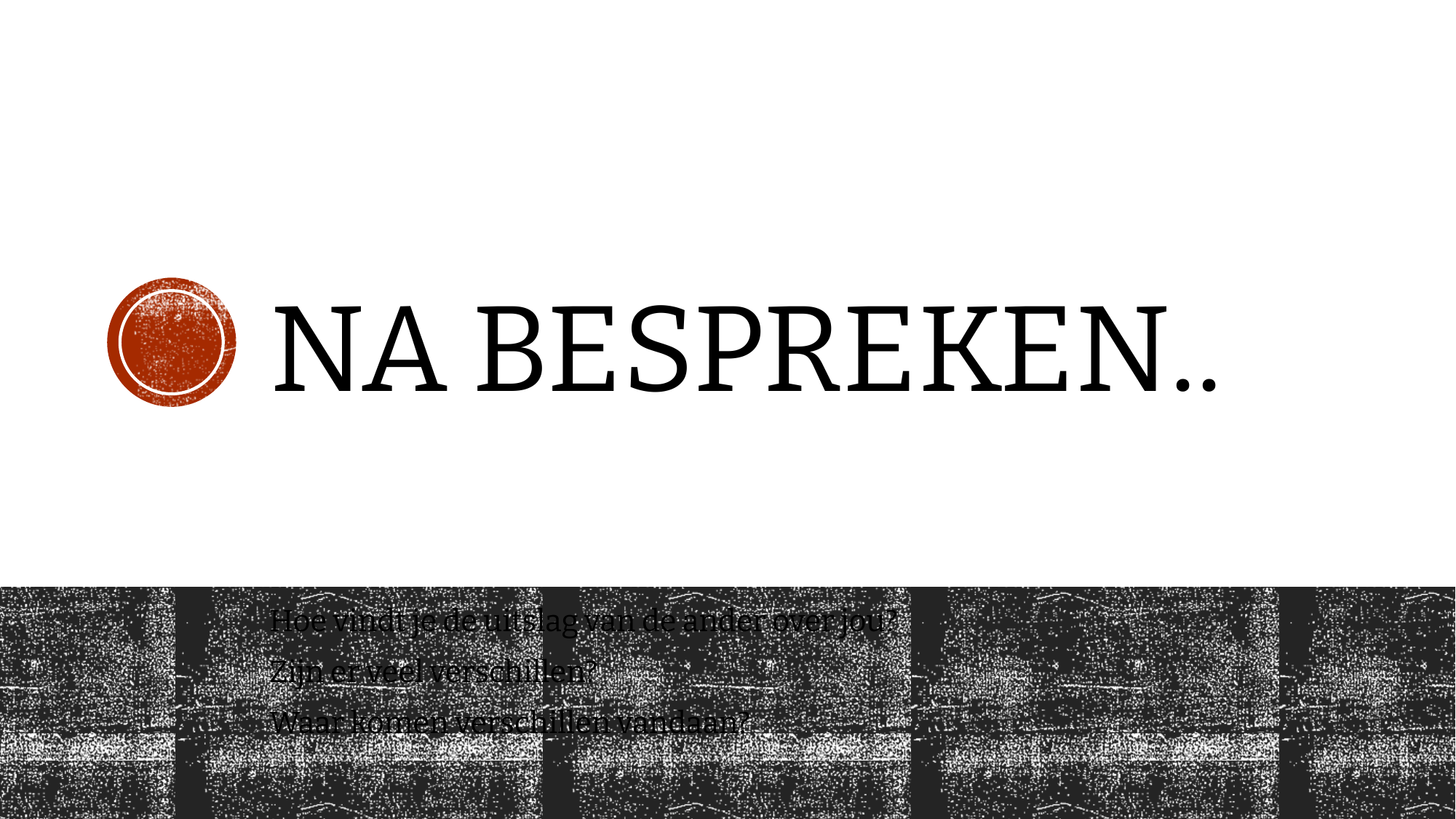

# Na bespreken..
Hoe vindt je de uitslag van de ander over jou?
Zijn er veel verschillen?
Waar komen verschillen vandaan?